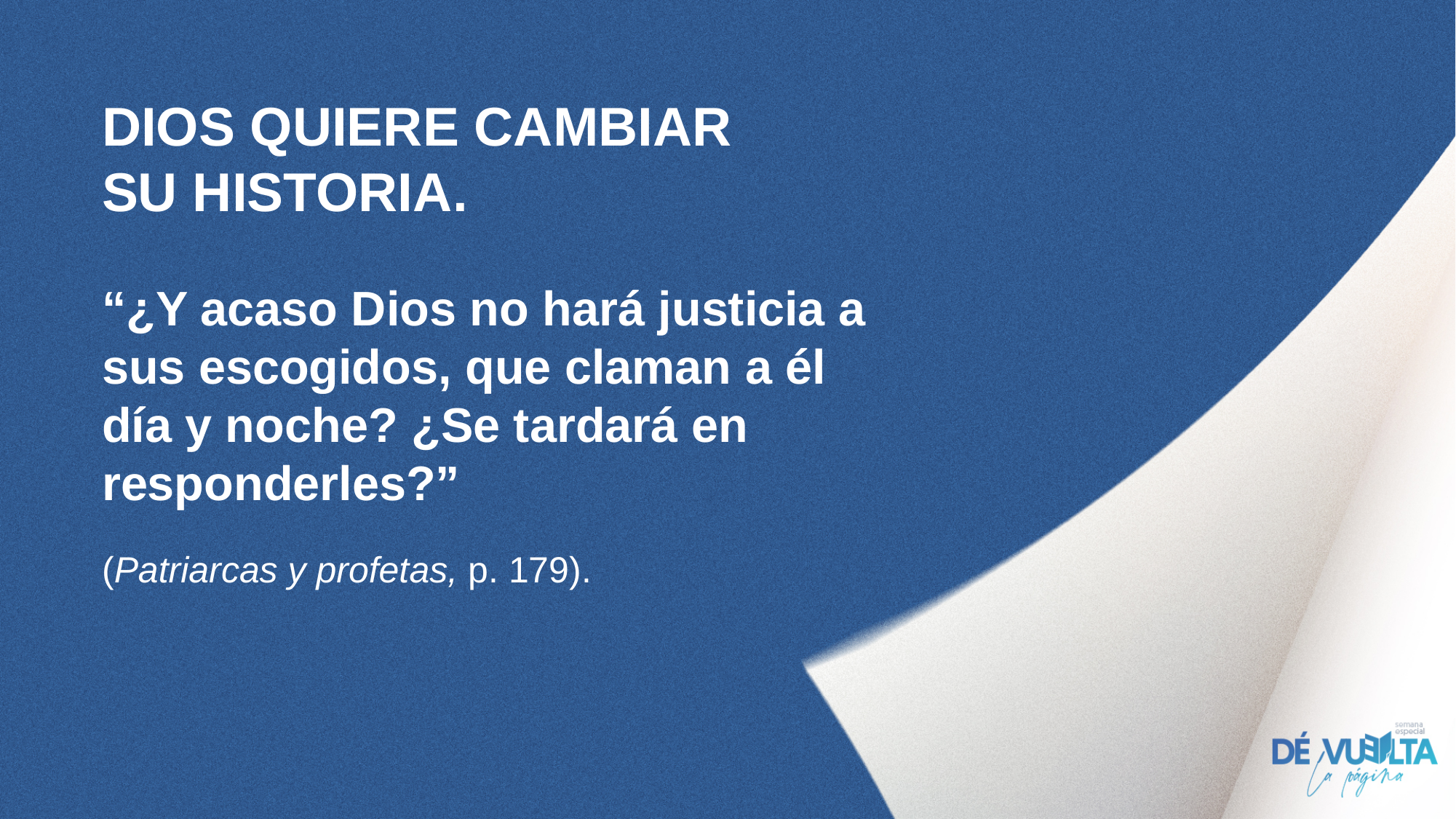

DIOS QUIERE CAMBIAR       SU HISTORIA.
“¿Y acaso Dios no hará justicia a sus escogidos, que claman a él día y noche? ¿Se tardará en responderles?”
(Patriarcas y profetas, p. 179).